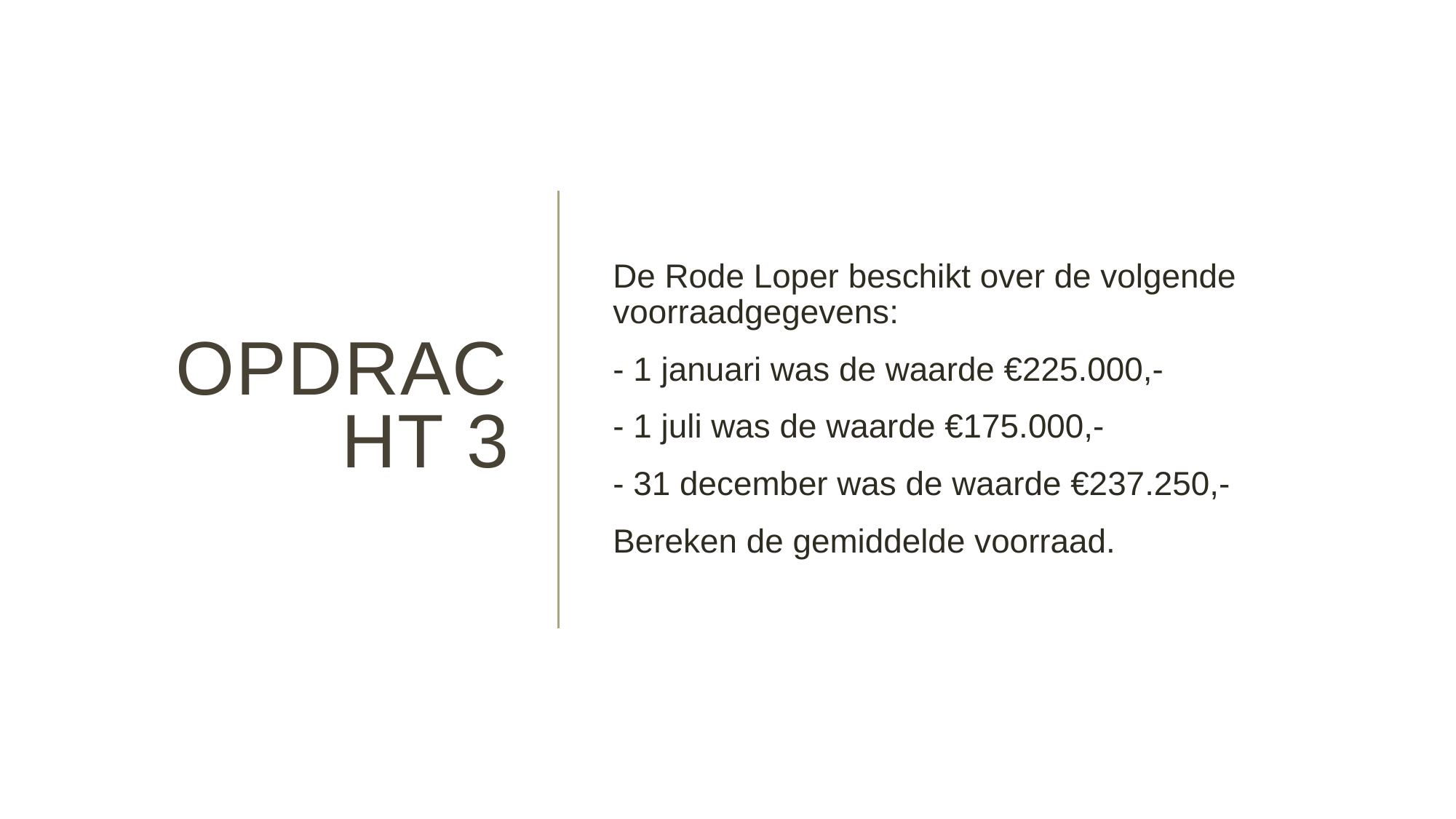

# Opdracht 3
De Rode Loper beschikt over de volgende voorraadgegevens:
- 1 januari was de waarde €225.000,-
- 1 juli was de waarde €175.000,-
- 31 december was de waarde €237.250,-
Bereken de gemiddelde voorraad.